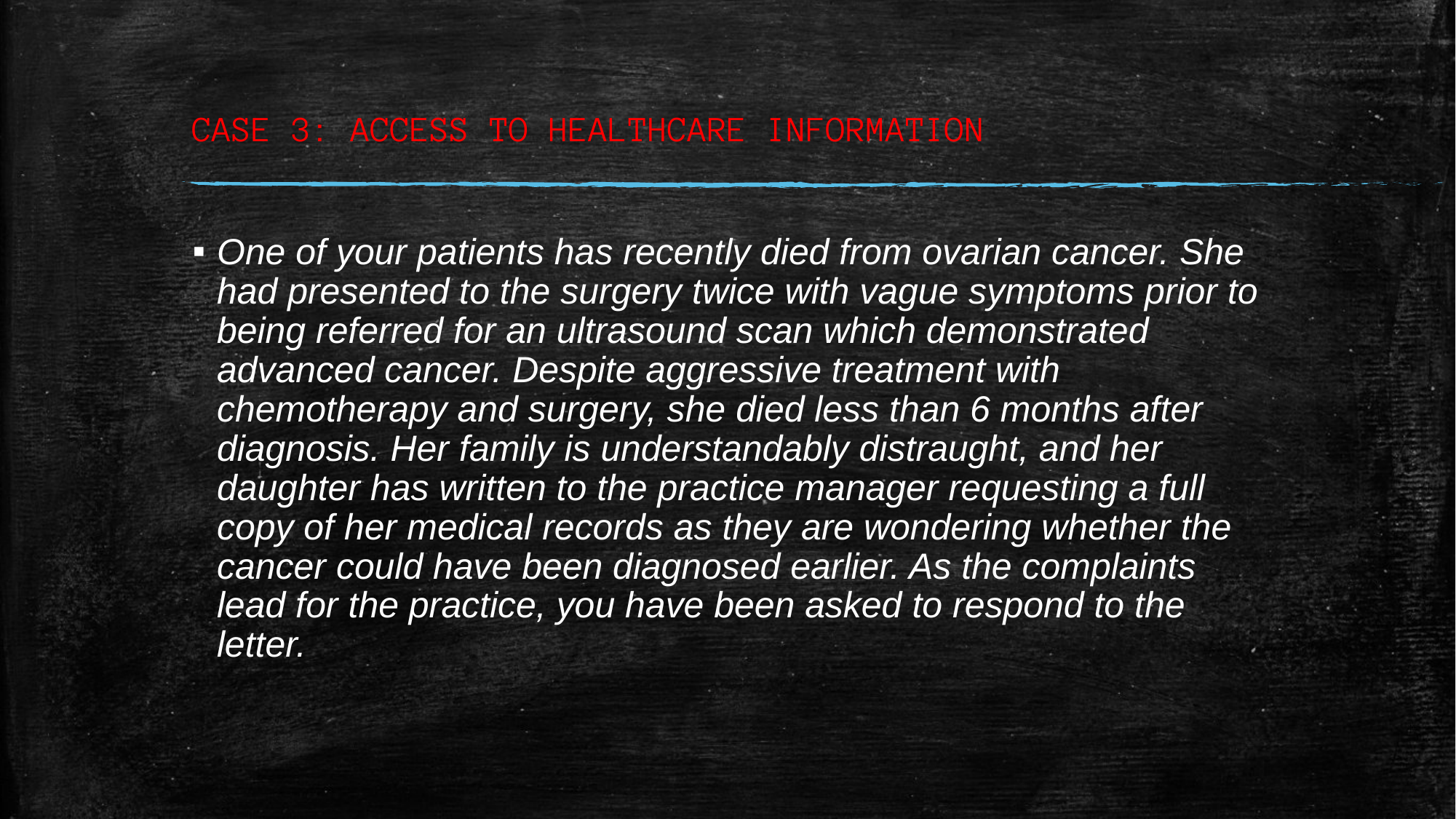

# CASE 3: ACCESS TO HEALTHCARE INFORMATION
One of your patients has recently died from ovarian cancer. She had presented to the surgery twice with vague symptoms prior to being referred for an ultrasound scan which demonstrated advanced cancer. Despite aggressive treatment with chemotherapy and surgery, she died less than 6 months after diagnosis. Her family is understandably distraught, and her daughter has written to the practice manager requesting a full copy of her medical records as they are wondering whether the cancer could have been diagnosed earlier. As the complaints lead for the practice, you have been asked to respond to the letter.